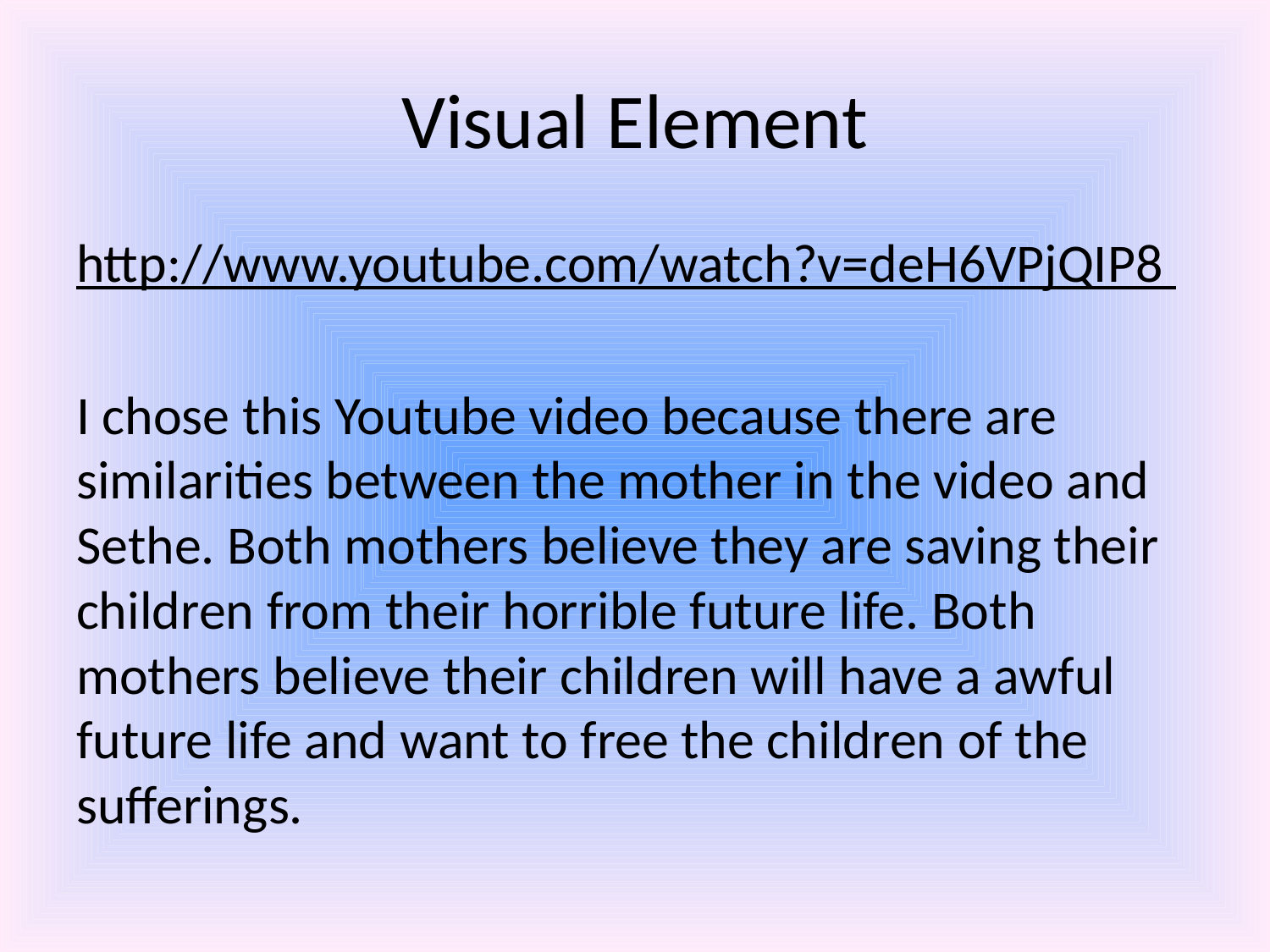

# Visual Element
http://www.youtube.com/watch?v=deH6VPjQIP8

I chose this Youtube video because there are similarities between the mother in the video and Sethe. Both mothers believe they are saving their children from their horrible future life. Both mothers believe their children will have a awful future life and want to free the children of the sufferings.